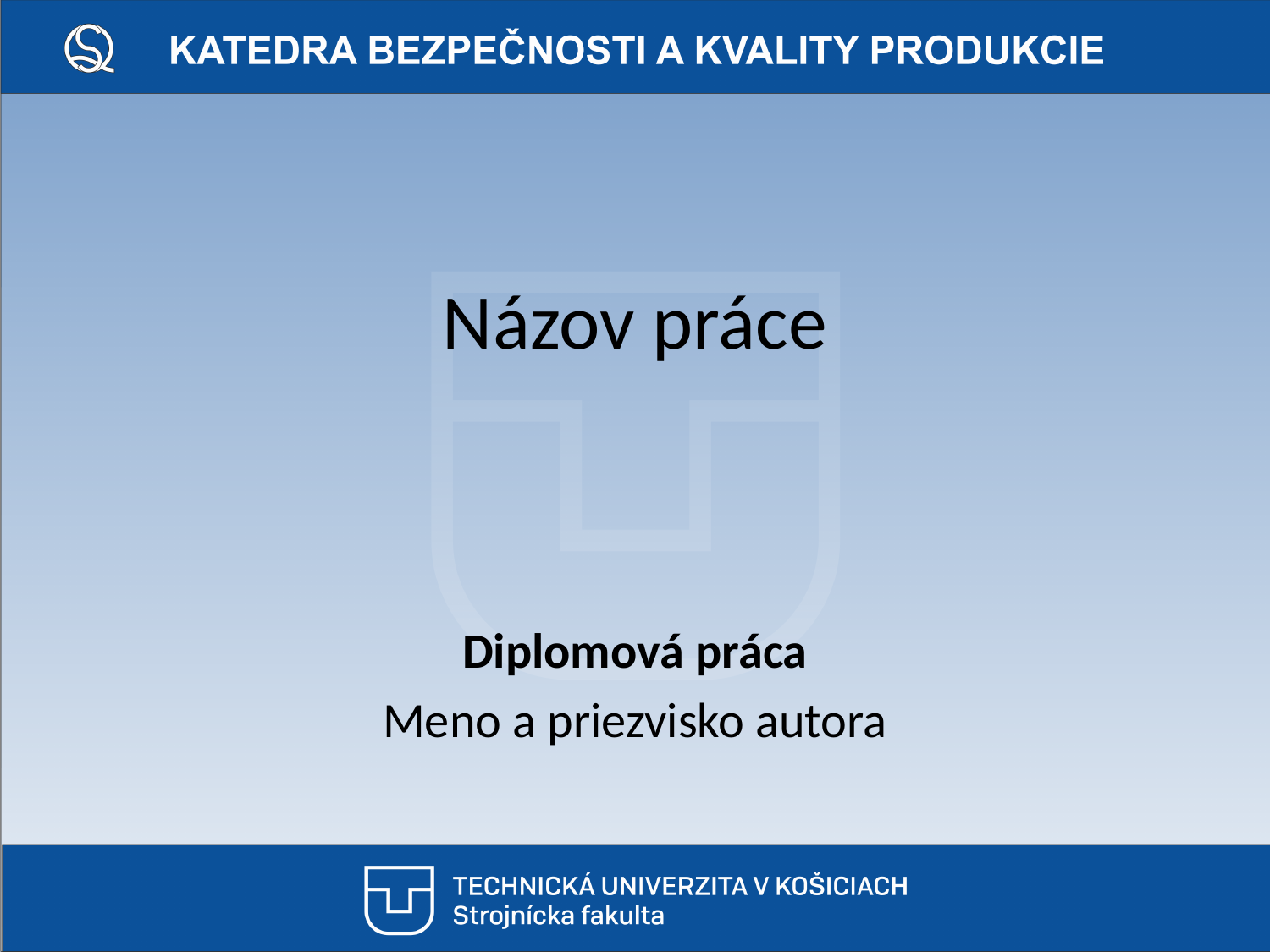

# Názov práce
Diplomová práca
Meno a priezvisko autora